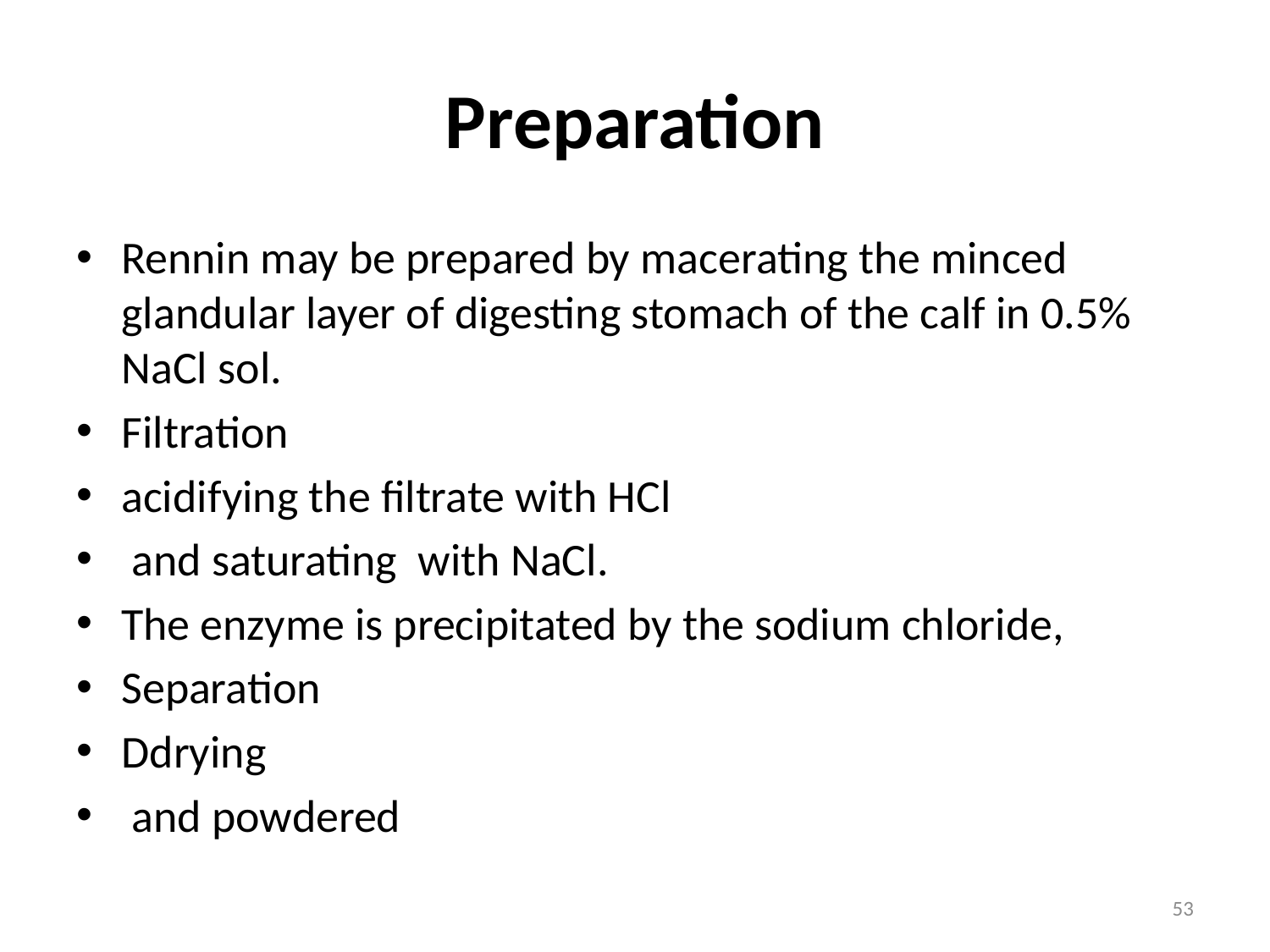

# Preparation
Rennin may be prepared by macerating the minced glandular layer of digesting stomach of the calf in 0.5% NaCl sol.
Filtration
acidifying the filtrate with HCl
 and saturating  with NaCl.
The enzyme is precipitated by the sodium chloride,
Separation
Ddrying
 and powdered

53